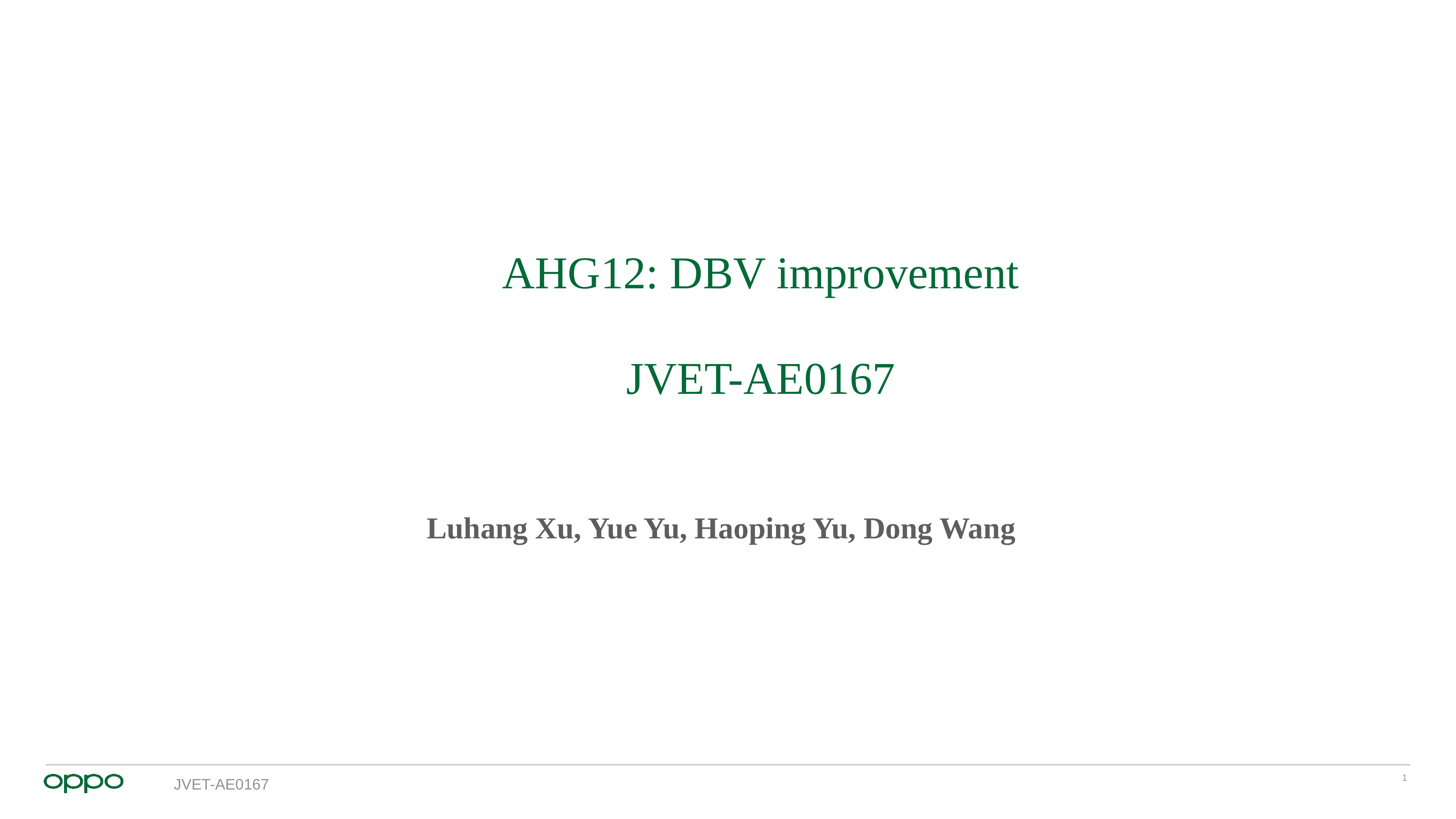

# AHG12: DBV improvement JVET-AE0167
Luhang Xu, Yue Yu, Haoping Yu, Dong Wang
JVET-AE0167